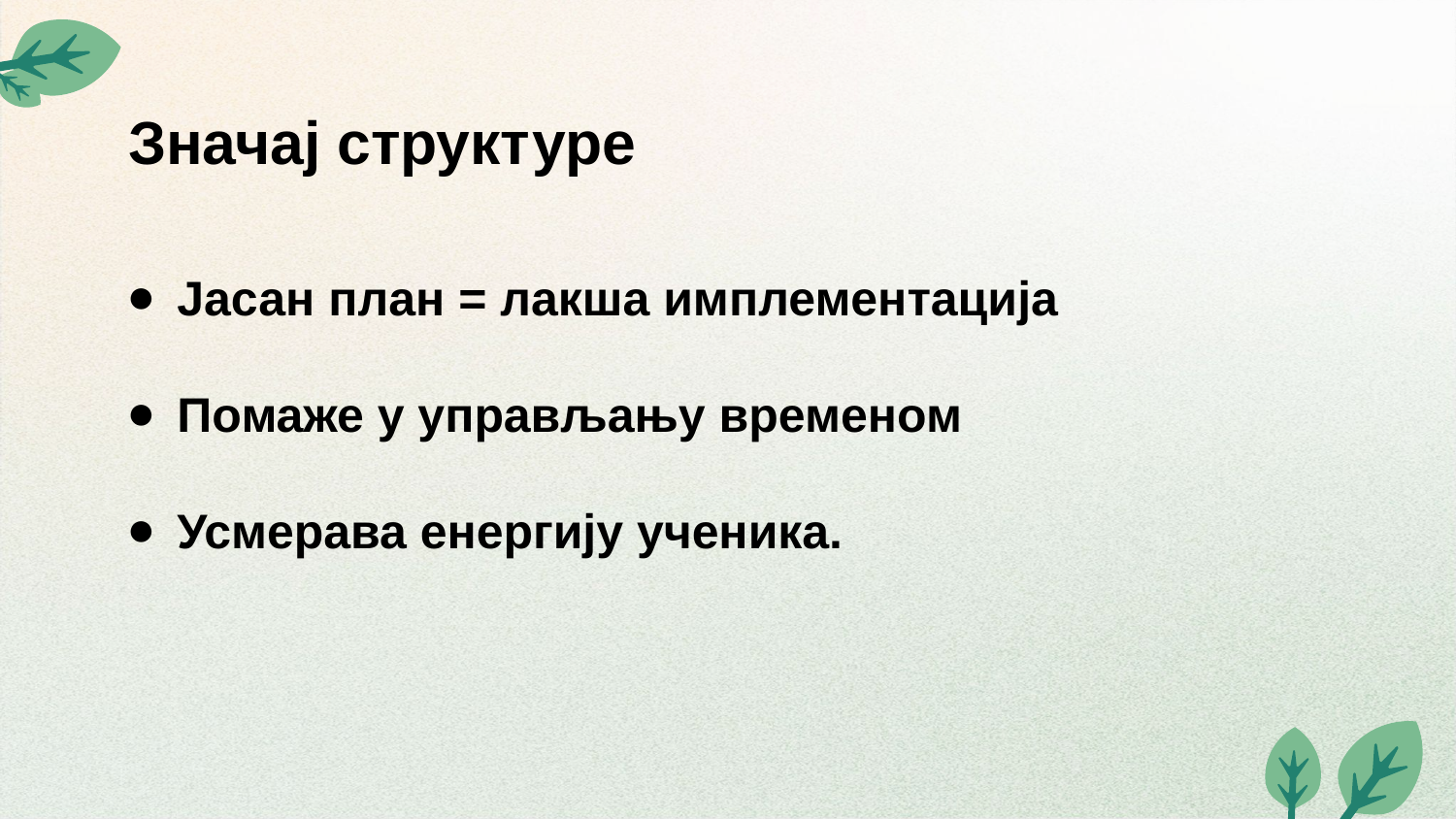

# Значај структуре
Јасан план = лакша имплементација

Помаже у управљању временом

Усмерава енергију ученика.